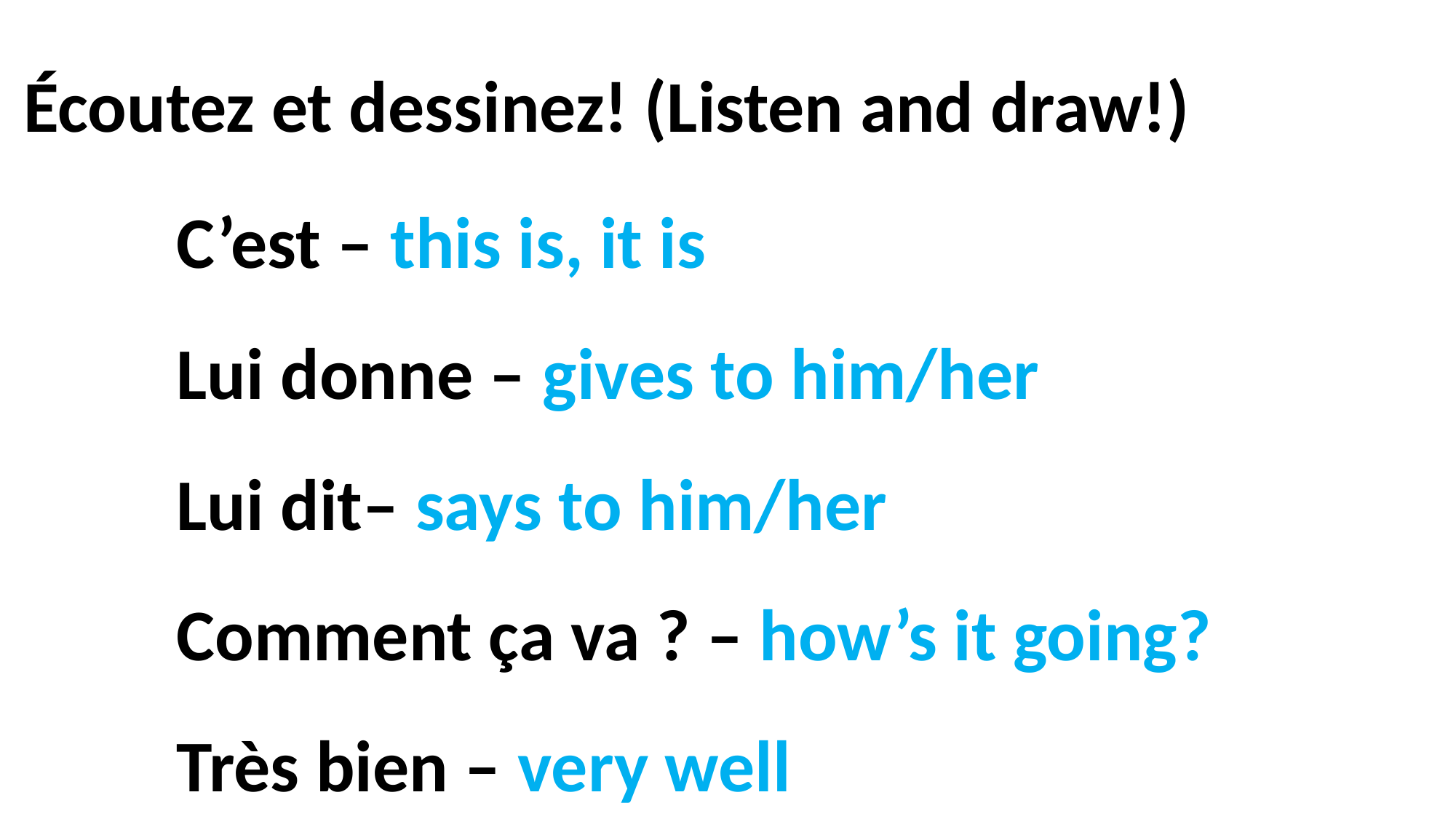

Écoutez et dessinez! (Listen and draw!)
C’est – this is, it is
Lui donne – gives to him/her
Lui dit– says to him/her
Comment ça va ? – how’s it going?
Très bien – very well